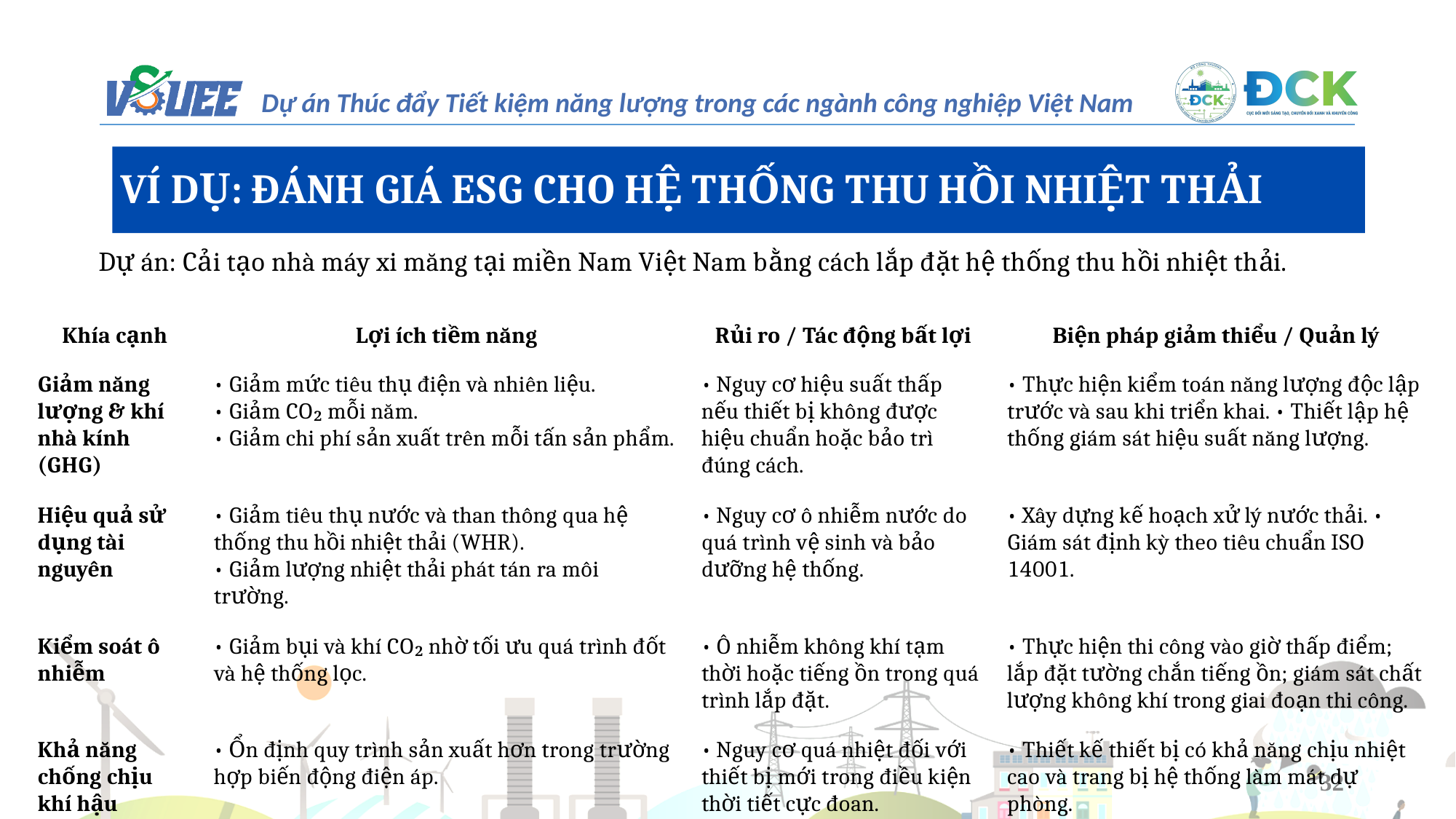

VÍ DỤ: ĐÁNH GIÁ ESG CHO HỆ THỐNG THU HỒI NHIỆT THẢI
Dự án: Cải tạo nhà máy xi măng tại miền Nam Việt Nam bằng cách lắp đặt hệ thống thu hồi nhiệt thải.
| Khía cạnh | Lợi ích tiềm năng | Rủi ro / Tác động bất lợi | Biện pháp giảm thiểu / Quản lý |
| --- | --- | --- | --- |
| Giảm năng lượng & khí nhà kính (GHG) | • Giảm mức tiêu thụ điện và nhiên liệu. • Giảm CO₂ mỗi năm. • Giảm chi phí sản xuất trên mỗi tấn sản phẩm. | • Nguy cơ hiệu suất thấp nếu thiết bị không được hiệu chuẩn hoặc bảo trì đúng cách. | • Thực hiện kiểm toán năng lượng độc lập trước và sau khi triển khai. • Thiết lập hệ thống giám sát hiệu suất năng lượng. |
| Hiệu quả sử dụng tài nguyên | • Giảm tiêu thụ nước và than thông qua hệ thống thu hồi nhiệt thải (WHR). • Giảm lượng nhiệt thải phát tán ra môi trường. | • Nguy cơ ô nhiễm nước do quá trình vệ sinh và bảo dưỡng hệ thống. | • Xây dựng kế hoạch xử lý nước thải. • Giám sát định kỳ theo tiêu chuẩn ISO 14001. |
| Kiểm soát ô nhiễm | • Giảm bụi và khí CO₂ nhờ tối ưu quá trình đốt và hệ thống lọc. | • Ô nhiễm không khí tạm thời hoặc tiếng ồn trong quá trình lắp đặt. | • Thực hiện thi công vào giờ thấp điểm; lắp đặt tường chắn tiếng ồn; giám sát chất lượng không khí trong giai đoạn thi công. |
| Khả năng chống chịu khí hậu | • Ổn định quy trình sản xuất hơn trong trường hợp biến động điện áp. | • Nguy cơ quá nhiệt đối với thiết bị mới trong điều kiện thời tiết cực đoan. | • Thiết kế thiết bị có khả năng chịu nhiệt cao và trang bị hệ thống làm mát dự phòng. |
32